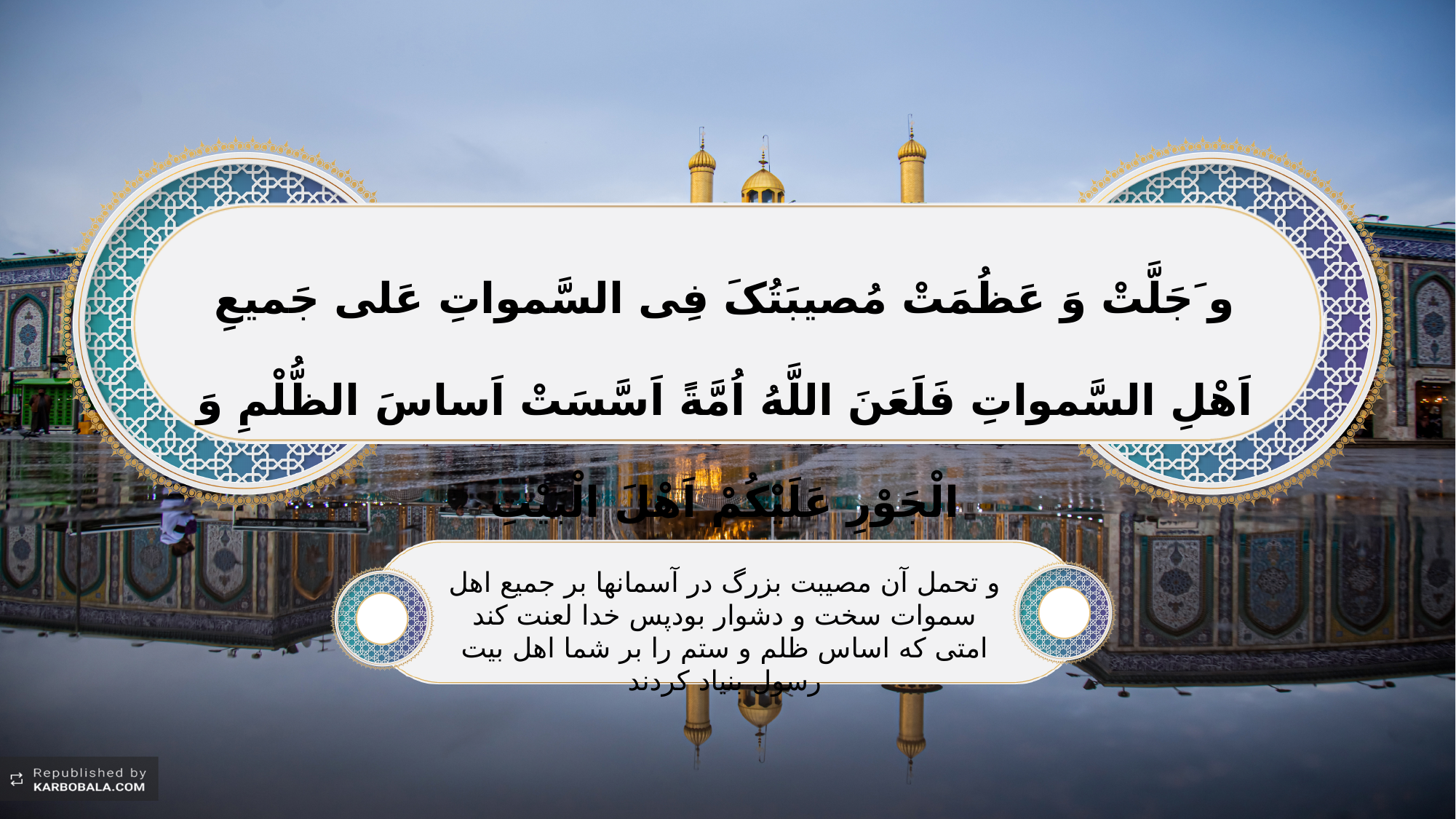

و َجَلَّتْ وَ عَظُمَتْ مُصیبَتُکَ فِی السَّمواتِ عَلی جَمیعِ اَهْلِ السَّمواتِ فَلَعَنَ اللَّهُ اُمَّةً اَسَّسَتْ اَساسَ الظُّلْمِ وَ الْجَوْرِ عَلَیْکُمْ اَهْلَ الْبَیْتِ
و تحمل آن مصیبت بزرگ در آسمانها بر جمیع اهل سموات سخت و دشوار بودپس خدا لعنت کند امتی که اساس ظلم و ستم را بر شما اهل بیت رسول بنیاد کردند